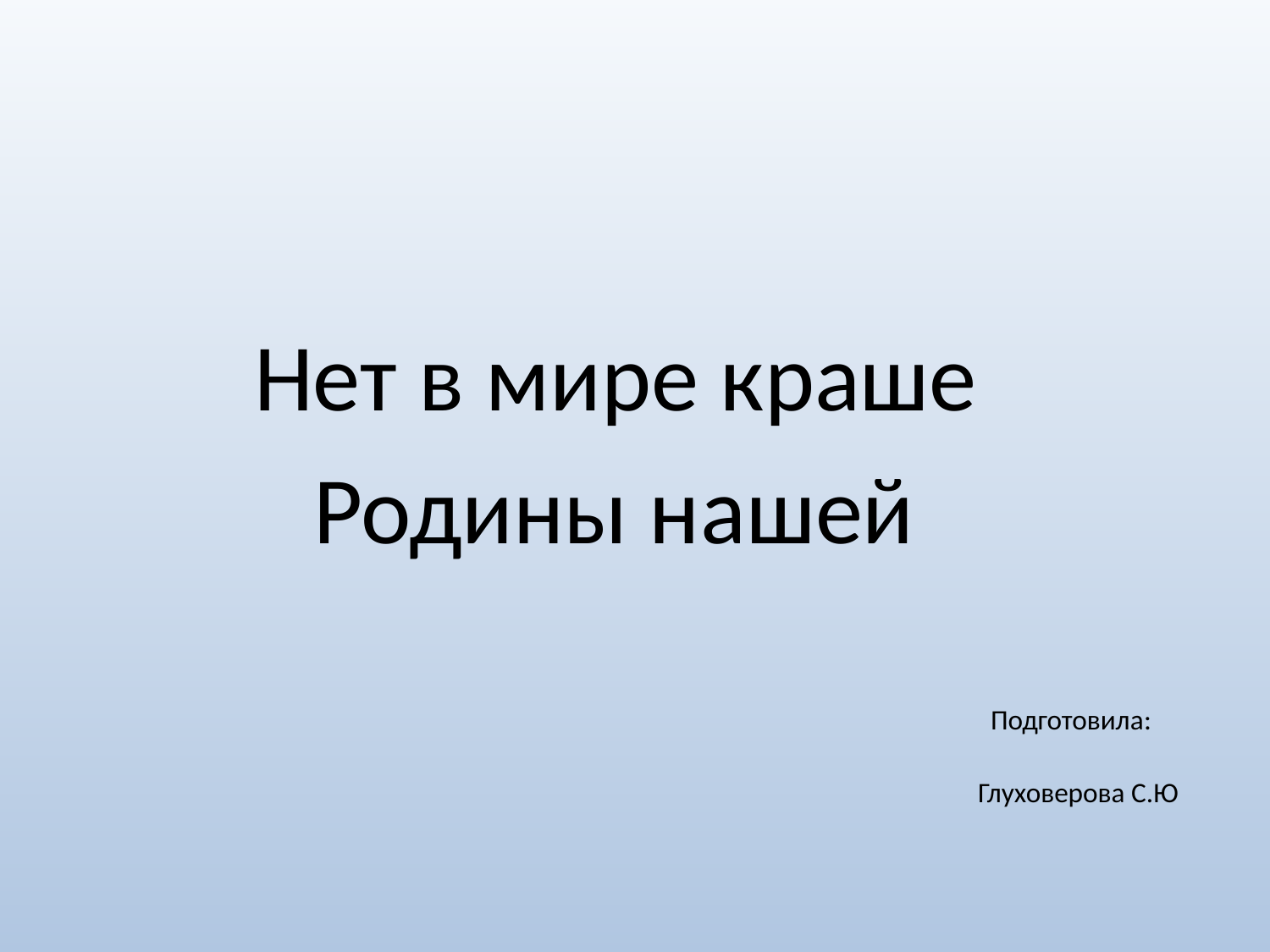

#

              Нет в мире краше
           Родины нашей

                                                                                                                                                Подготовила:
                                                                                                                                              Глуховерова С.Ю